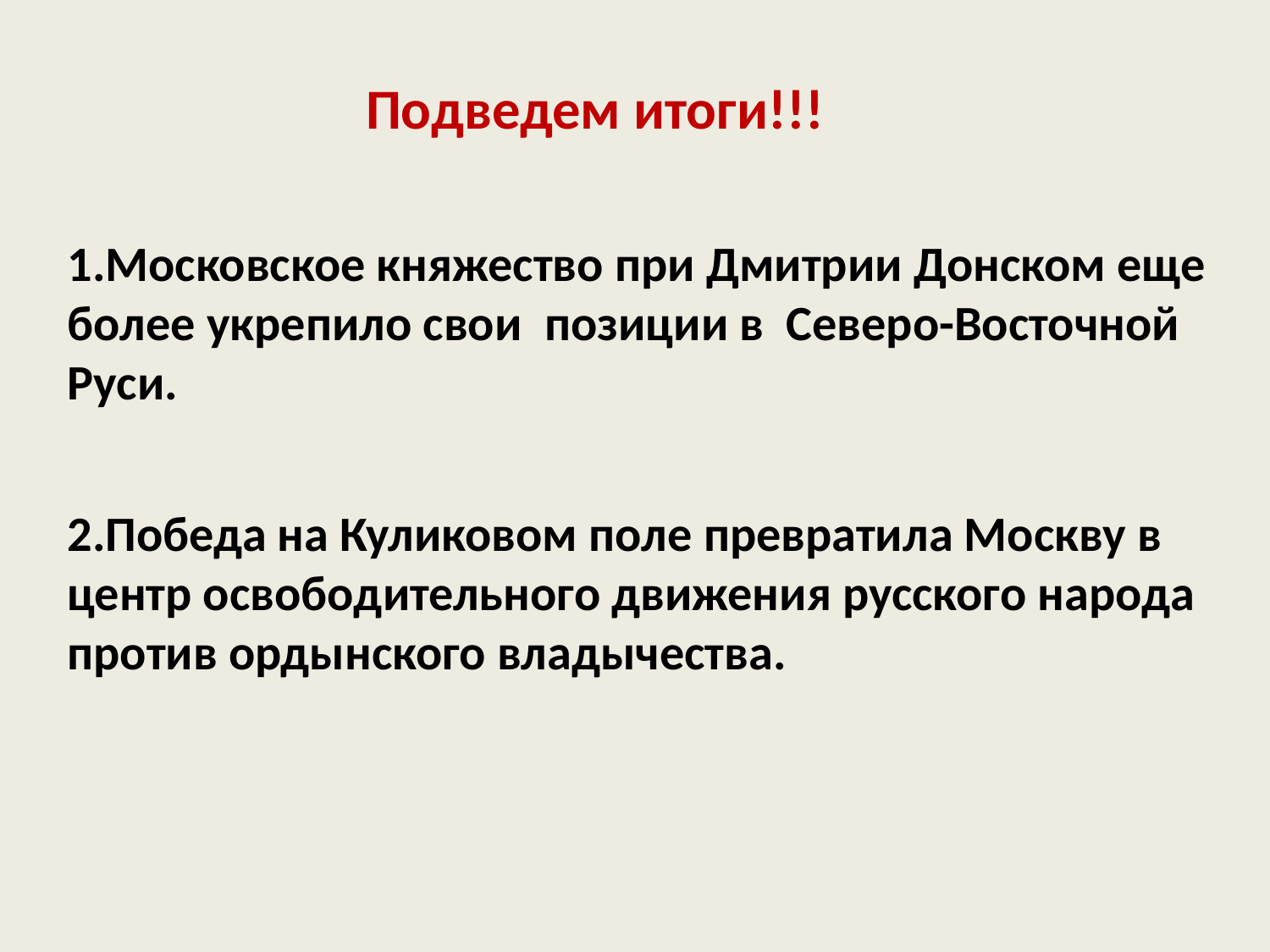

Подведем итоги!!!
1.Московское княжество при Дмитрии Донском еще более укрепило свои  позиции в  Северо-Восточной Руси.
2.Победа на Куликовом поле превратила Москву в центр освободительного движения русского народа против ордынского владычества.